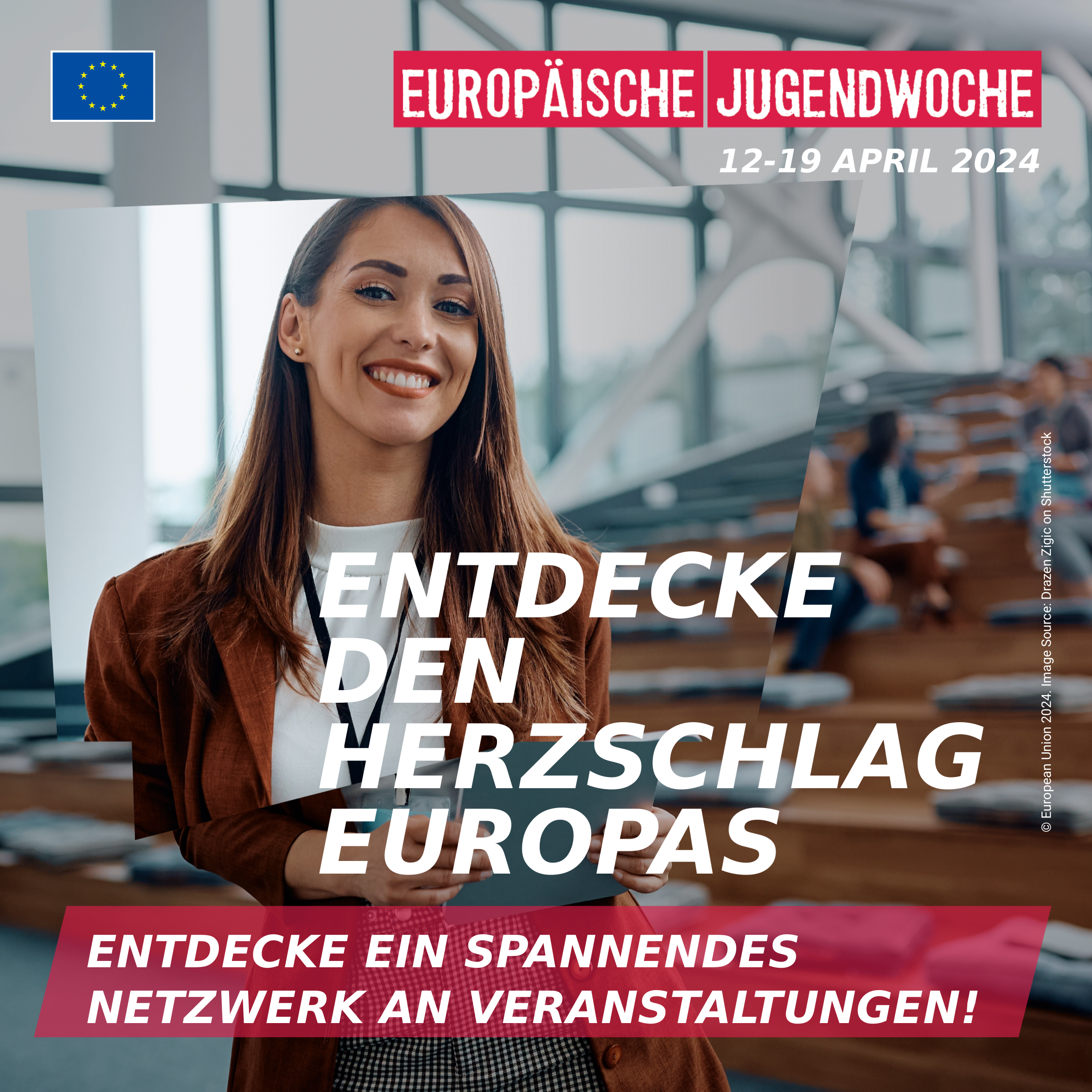

ENTDECKE DEN HERZSCHLAG EUROPAS
© European Union 2024. Image Source: Drazen Zigic on Shutterstock

ENTDECKE EIN SPANNENDES
NETZWERK AN VERANSTALTUNGEN!